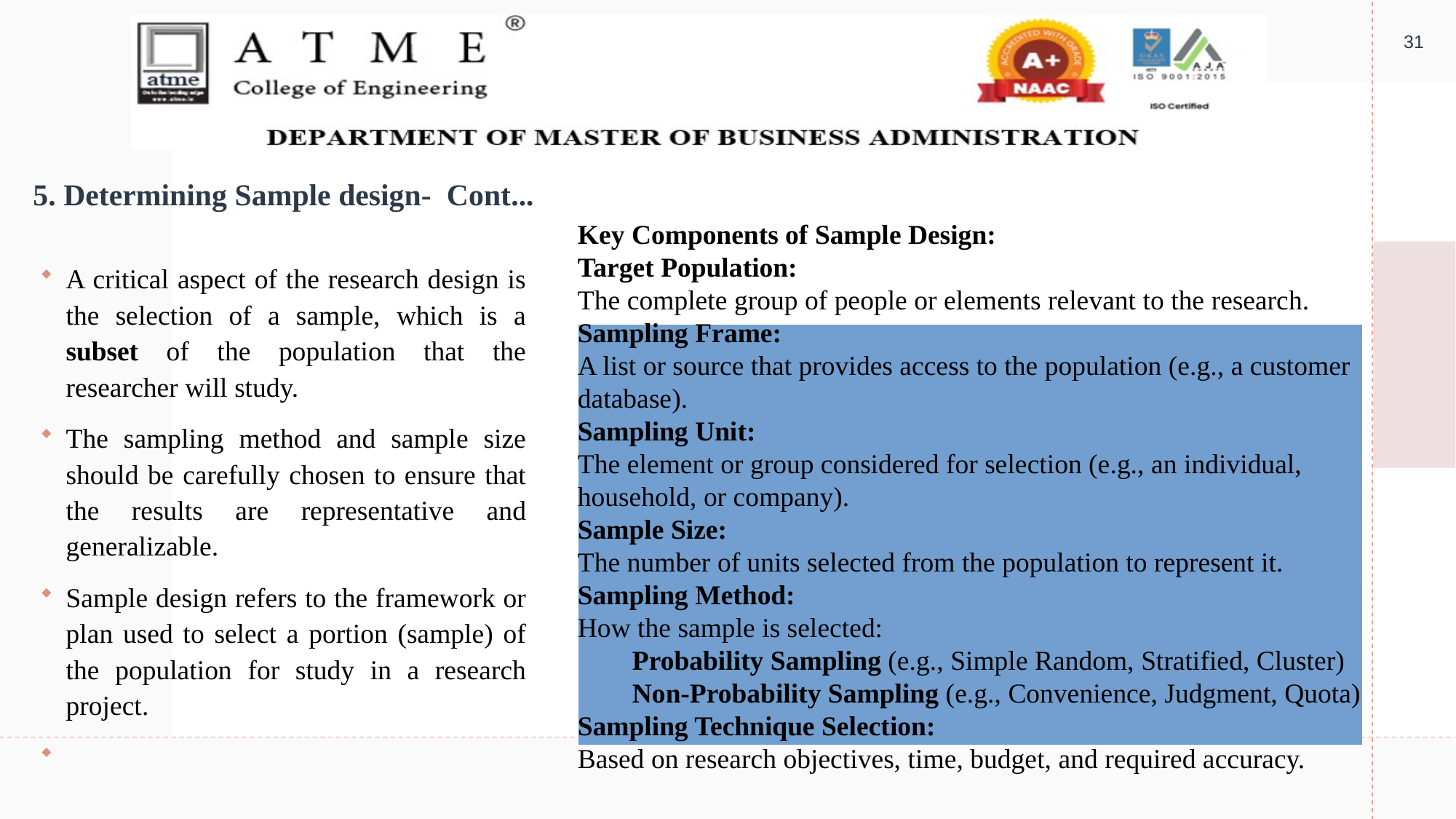

31
# 5. Determining Sample design-  Cont...
Key Components of Sample Design:
Target Population:
The complete group of people or elements relevant to the research.
Sampling Frame:
A list or source that provides access to the population (e.g., a customer database).
Sampling Unit:
The element or group considered for selection (e.g., an individual, household, or company).
Sample Size:
The number of units selected from the population to represent it.
Sampling Method:
How the sample is selected:
Probability Sampling (e.g., Simple Random, Stratified, Cluster)
Non-Probability Sampling (e.g., Convenience, Judgment, Quota)
Sampling Technique Selection:
Based on research objectives, time, budget, and required accuracy.
A critical aspect of the research design is the selection of a sample, which is a subset of the population that the researcher will study.
The sampling method and sample size should be carefully chosen to ensure that the results are representative and generalizable.
Sample design refers to the framework or plan used to select a portion (sample) of the population for study in a research project.